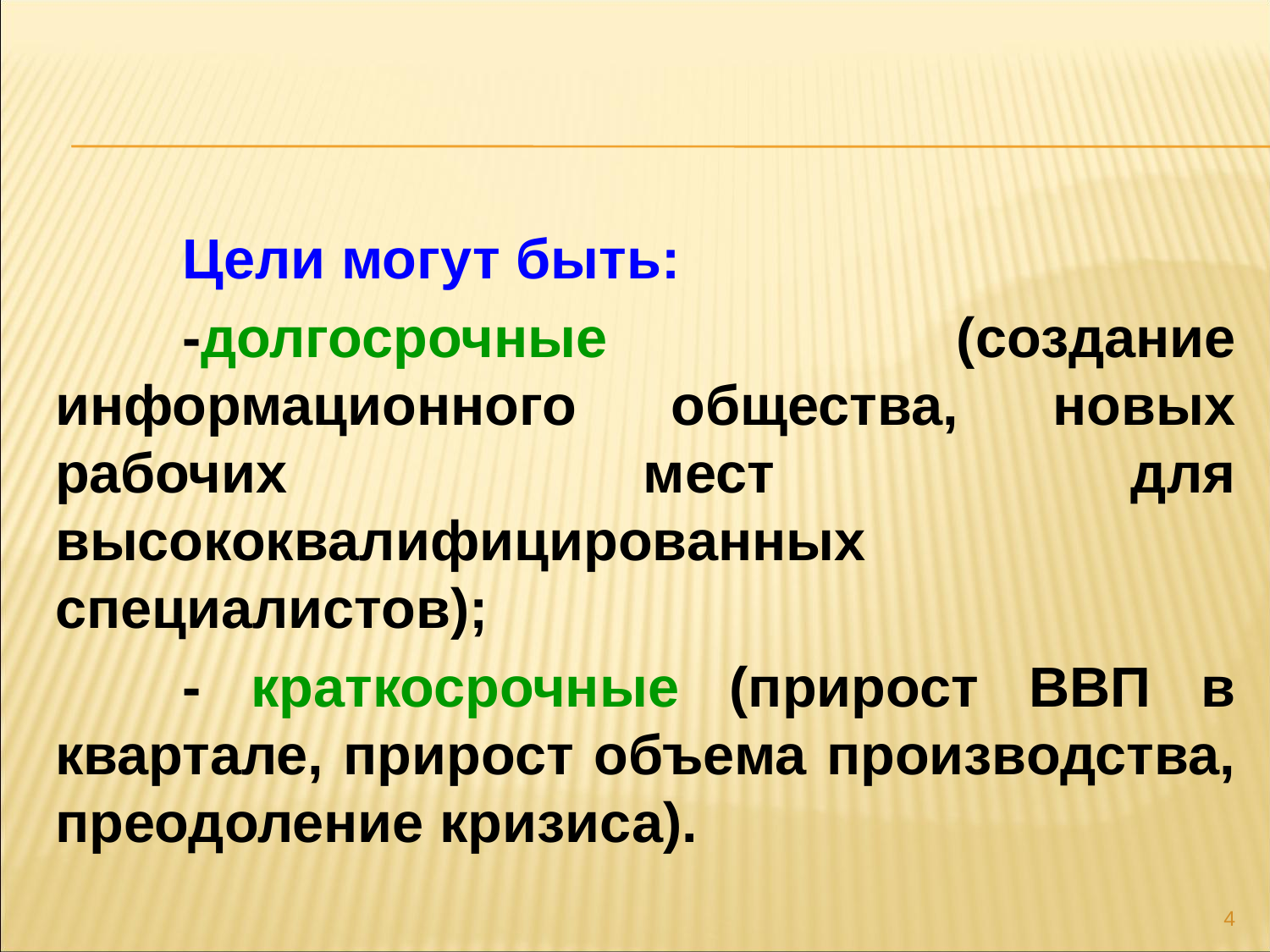

Цели могут быть:
	-долгосрочные (создание информационного общества, новых рабочих мест для высококвалифицированных специалистов);
	- краткосрочные (прирост ВВП в квартале, прирост объема производства, преодоление кризиса).
4